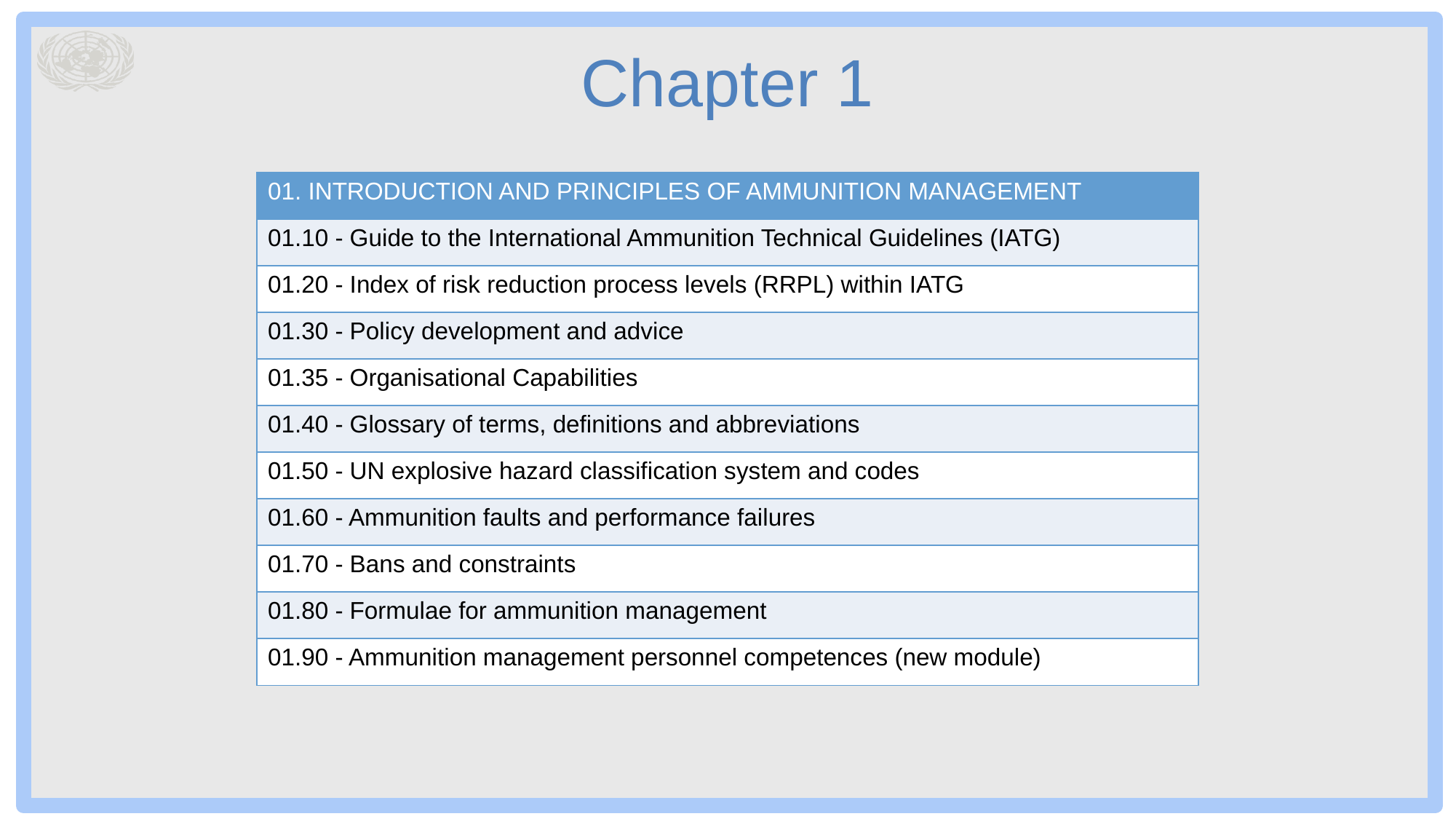

# Chapter 1
| 01. INTRODUCTION AND PRINCIPLES OF AMMUNITION MANAGEMENT |
| --- |
| 01.10 - Guide to the International Ammunition Technical Guidelines (IATG) |
| 01.20 - Index of risk reduction process levels (RRPL) within IATG |
| 01.30 - Policy development and advice |
| 01.35 - Organisational Capabilities |
| 01.40 - Glossary of terms, definitions and abbreviations |
| 01.50 - UN explosive hazard classification system and codes |
| 01.60 - Ammunition faults and performance failures |
| 01.70 - Bans and constraints |
| 01.80 - Formulae for ammunition management |
| 01.90 - Ammunition management personnel competences (new module) |